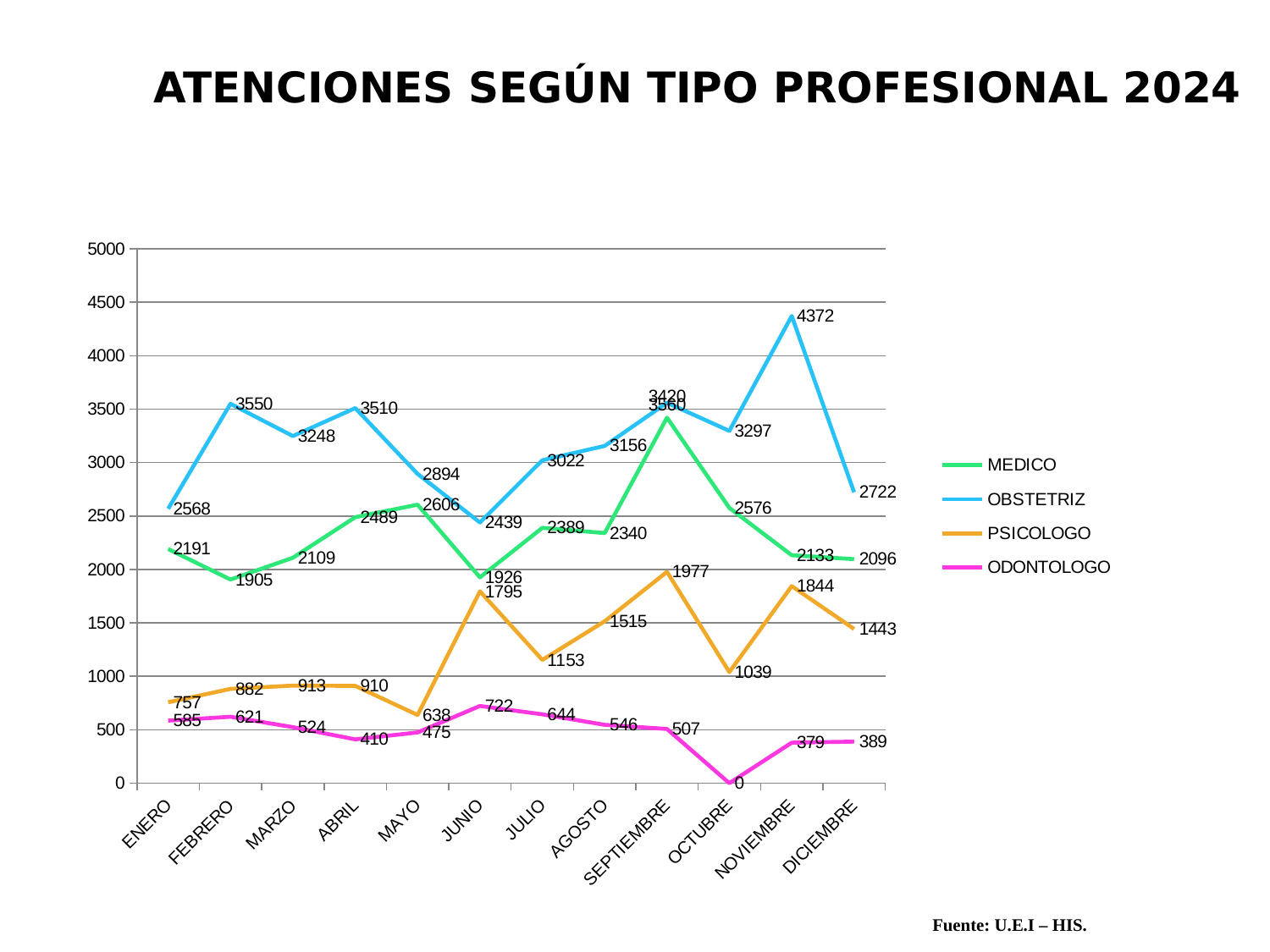

ATENCIONES SEGÚN TIPO PROFESIONAL 2024

### Chart

| Category | MEDICO | OBSTETRIZ | PSICOLOGO | ODONTOLOGO |
|---|---|---|---|---|
| ENERO | 2191.0 | 2568.0 | 757.0 | 585.0 |
| FEBRERO | 1905.0 | 3550.0 | 882.0 | 621.0 |
| MARZO | 2109.0 | 3248.0 | 913.0 | 524.0 |
| ABRIL | 2489.0 | 3510.0 | 910.0 | 410.0 |
| MAYO | 2606.0 | 2894.0 | 638.0 | 475.0 |
| JUNIO | 1926.0 | 2439.0 | 1795.0 | 722.0 |
| JULIO | 2389.0 | 3022.0 | 1153.0 | 644.0 |
| AGOSTO | 2340.0 | 3156.0 | 1515.0 | 546.0 |
| SEPTIEMBRE | 3420.0 | 3560.0 | 1977.0 | 507.0 |
| OCTUBRE | 2576.0 | 3297.0 | 1039.0 | 0.0 |
| NOVIEMBRE | 2133.0 | 4372.0 | 1844.0 | 379.0 |
| DICIEMBRE | 2096.0 | 2722.0 | 1443.0 | 389.0 |
Fuente: U.E.I – HIS.